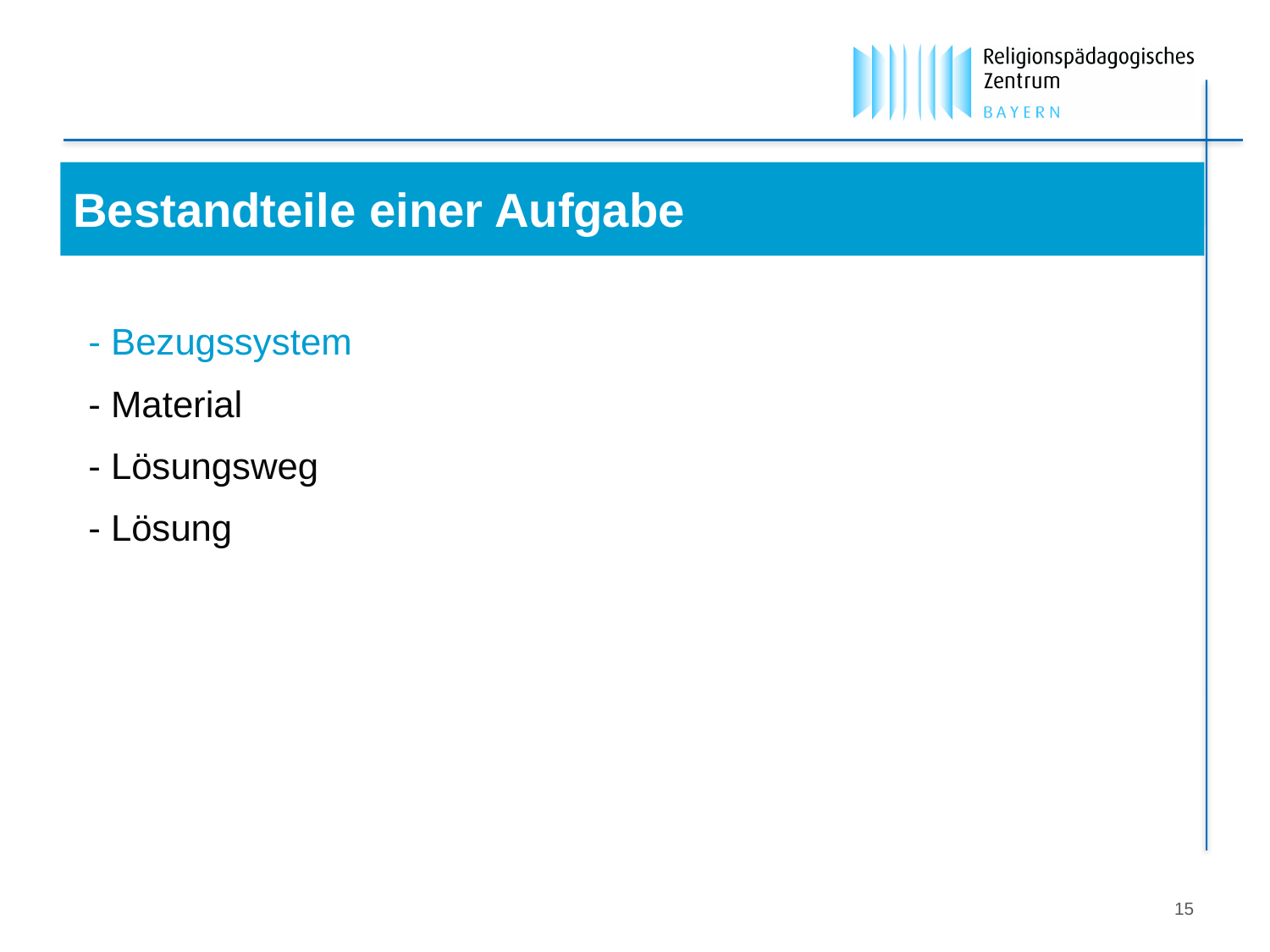

Bestandteile einer Aufgabe
- Bezugssystem
- Material
- Lösungsweg
- Lösung
15